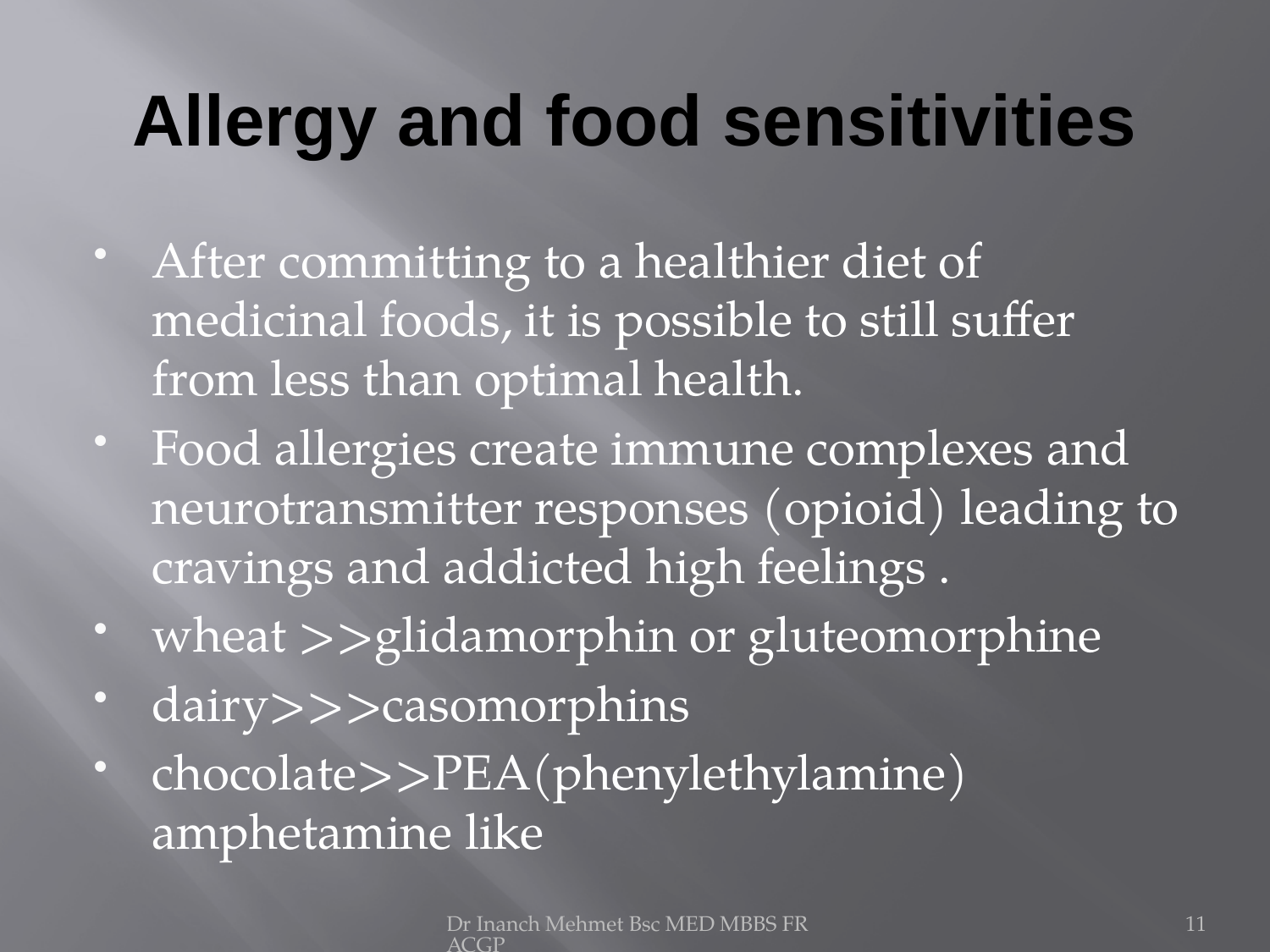

# Allergy and food sensitivities
After committing to a healthier diet of medicinal foods, it is possible to still suffer from less than optimal health.
Food allergies create immune complexes and neurotransmitter responses (opioid) leading to cravings and addicted high feelings .
wheat >>glidamorphin or gluteomorphine
dairy>>>casomorphins
chocolate>>PEA(phenylethylamine) amphetamine like

Dr Inanch Mehmet Bsc MED MBBS FRACGP
11